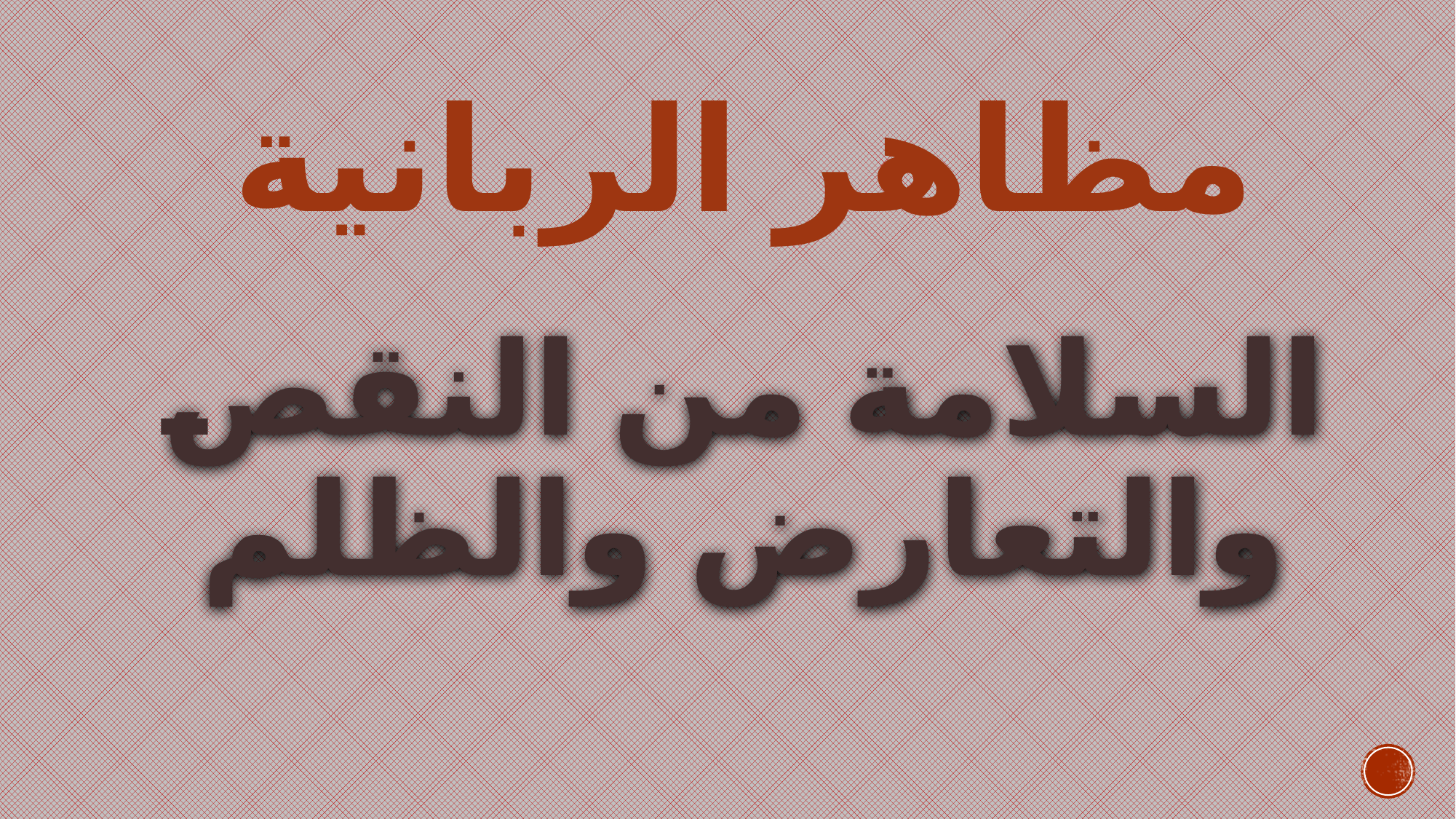

# مظاهر الربانية

السلامة من النقص والتعارض والظلم